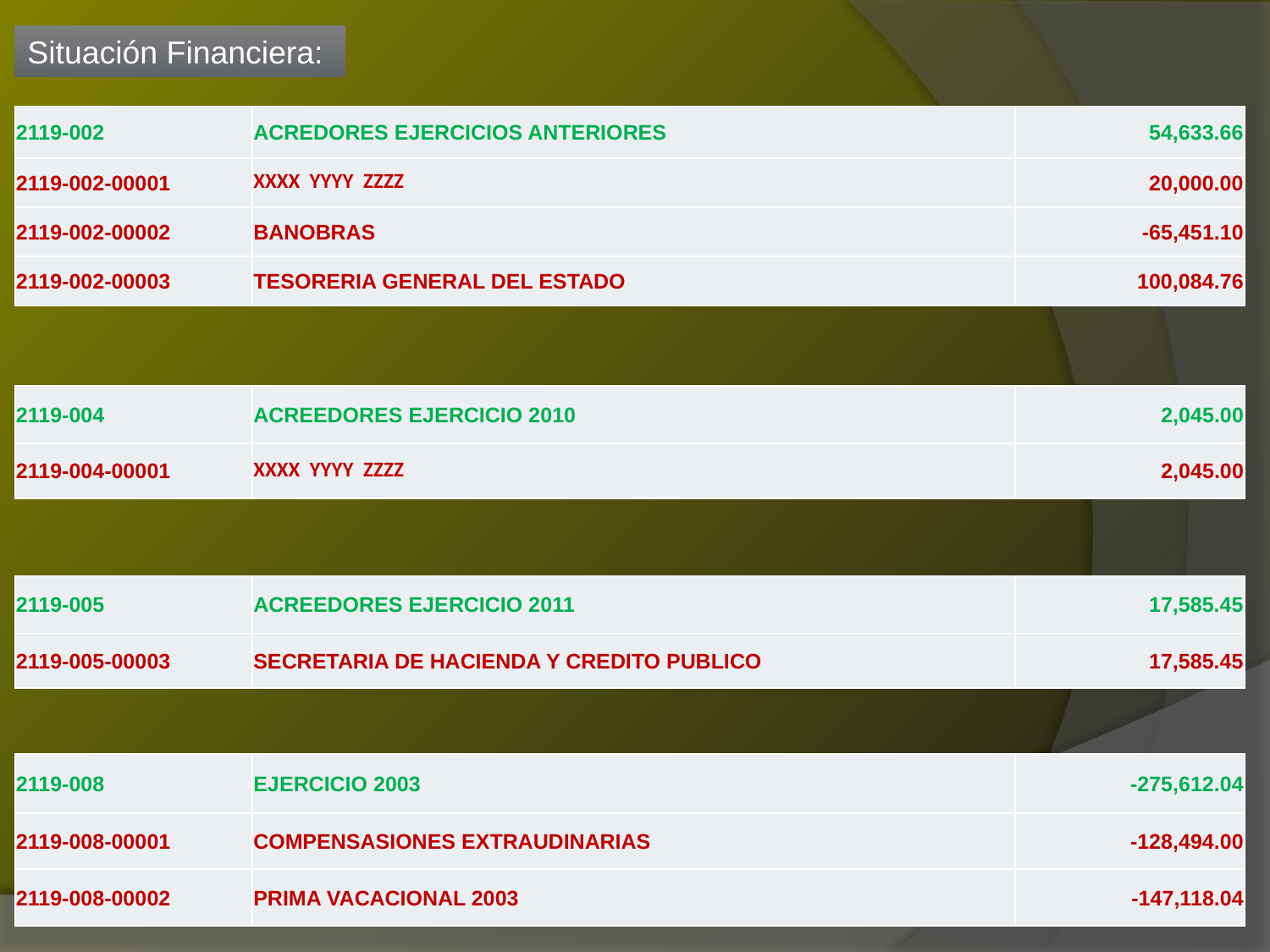

Situación Financiera:
| 2119-002 | ACREDORES EJERCICIOS ANTERIORES | 54,633.66 |
| --- | --- | --- |
| 2119-002-00001 | XXXX YYYY ZZZZ | 20,000.00 |
| 2119-002-00002 | BANOBRAS | -65,451.10 |
| 2119-002-00003 | TESORERIA GENERAL DEL ESTADO | 100,084.76 |
| 2119-004 | ACREEDORES EJERCICIO 2010 | 2,045.00 |
| --- | --- | --- |
| 2119-004-00001 | XXXX YYYY ZZZZ | 2,045.00 |
| 2119-005 | ACREEDORES EJERCICIO 2011 | 17,585.45 |
| --- | --- | --- |
| 2119-005-00003 | SECRETARIA DE HACIENDA Y CREDITO PUBLICO | 17,585.45 |
| 2119-008 | EJERCICIO 2003 | -275,612.04 |
| --- | --- | --- |
| 2119-008-00001 | COMPENSASIONES EXTRAUDINARIAS | -128,494.00 |
| 2119-008-00002 | PRIMA VACACIONAL 2003 | -147,118.04 |